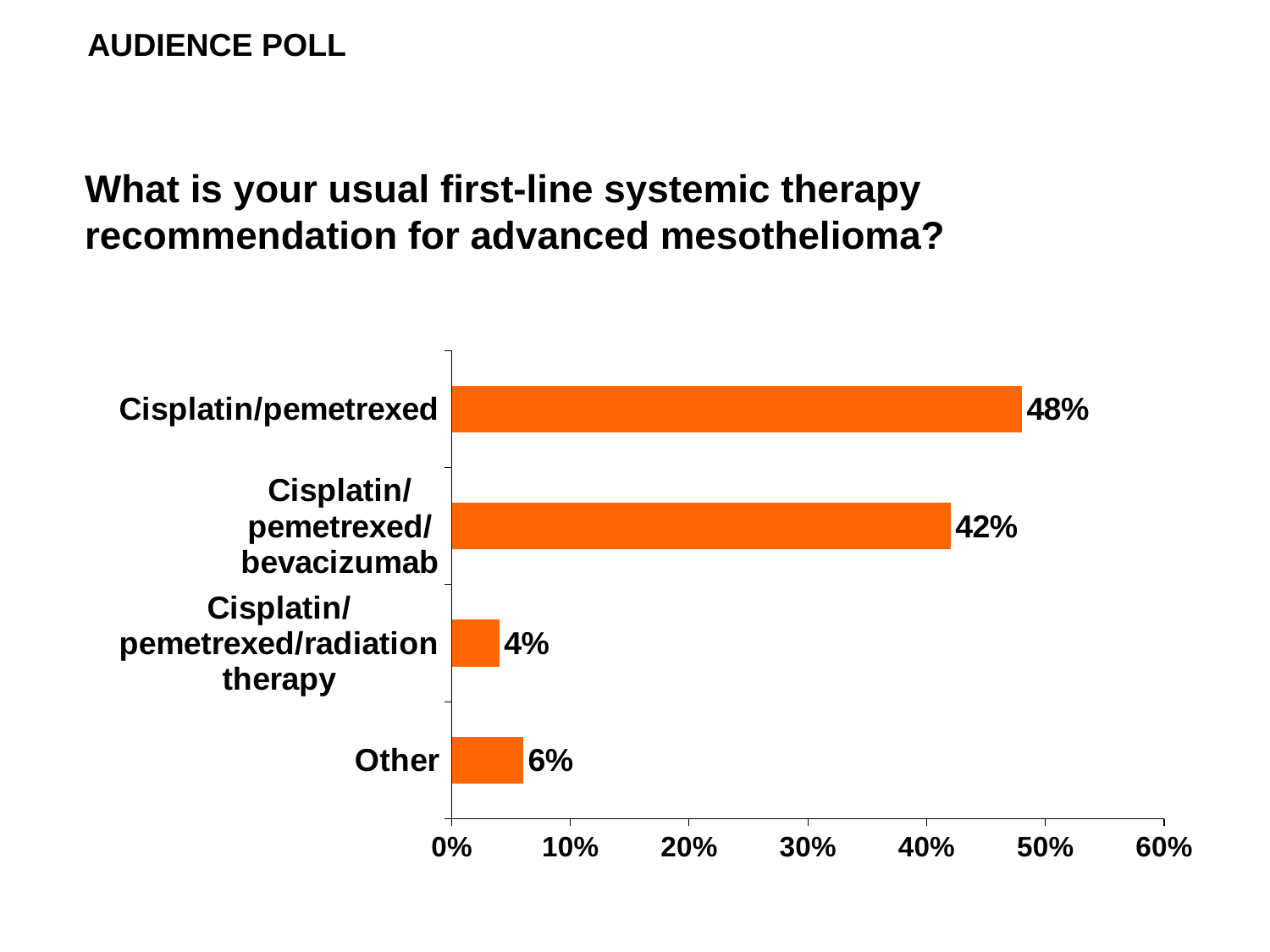

AUDIENCE POLL
What is your usual first-line systemic therapy recommendation for advanced mesothelioma?

### Chart

| Category | Series 1 |
|---|---|
| Other | 0.06 |
| Cisplatin/pemetrexed/radiation therapy | 0.04 |
| Cisplatin/pemetrexed/bevacizumab | 0.42 |
| Cisplatin/pemetrexed | 0.48 |